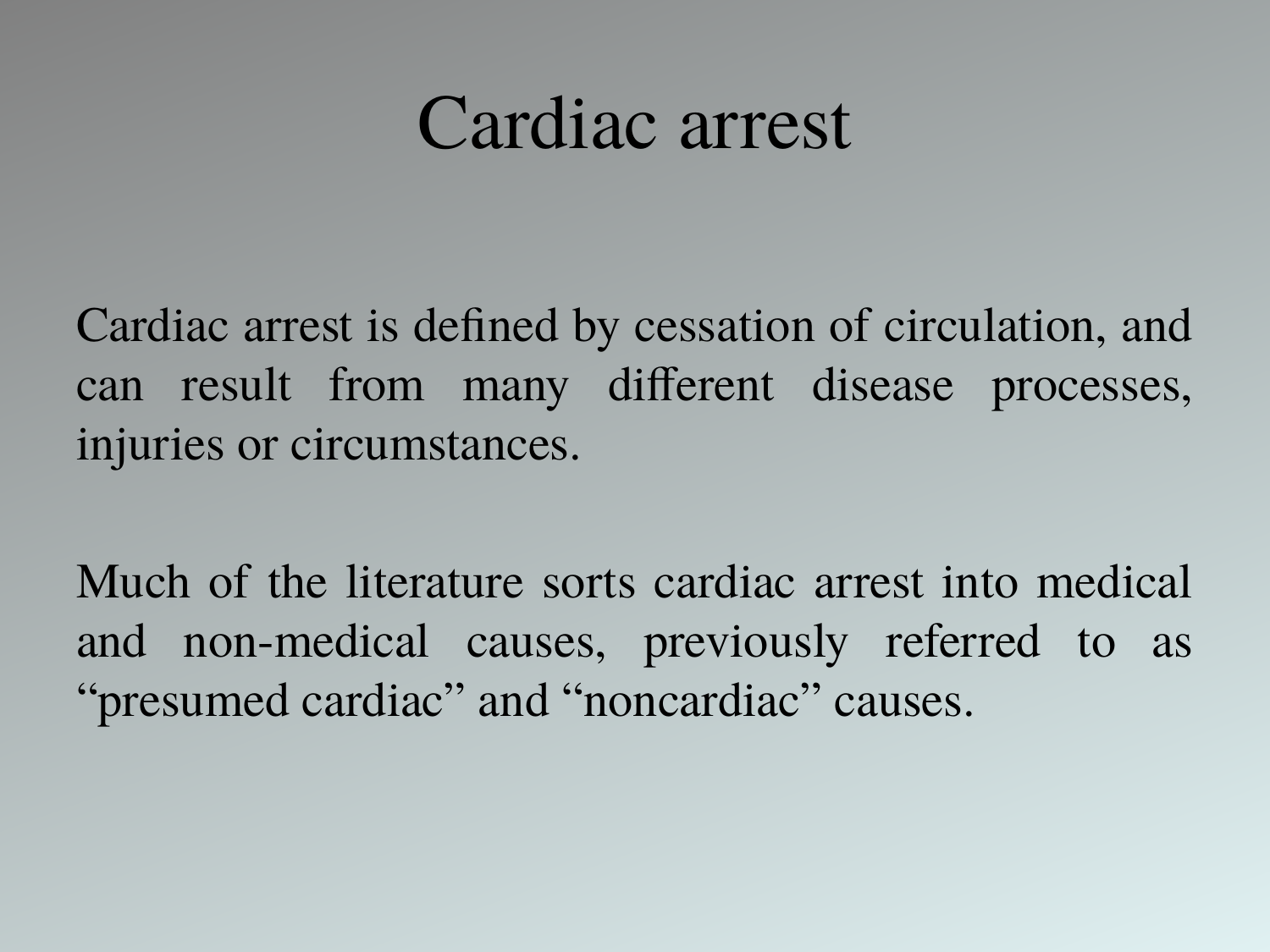

# Cardiac arrest
Cardiac arrest is defined by cessation of circulation, and can result from many different disease processes, injuries or circumstances.

Much of the literature sorts cardiac arrest into medical and non-medical causes, previously referred to as “presumed cardiac” and “noncardiac” causes.